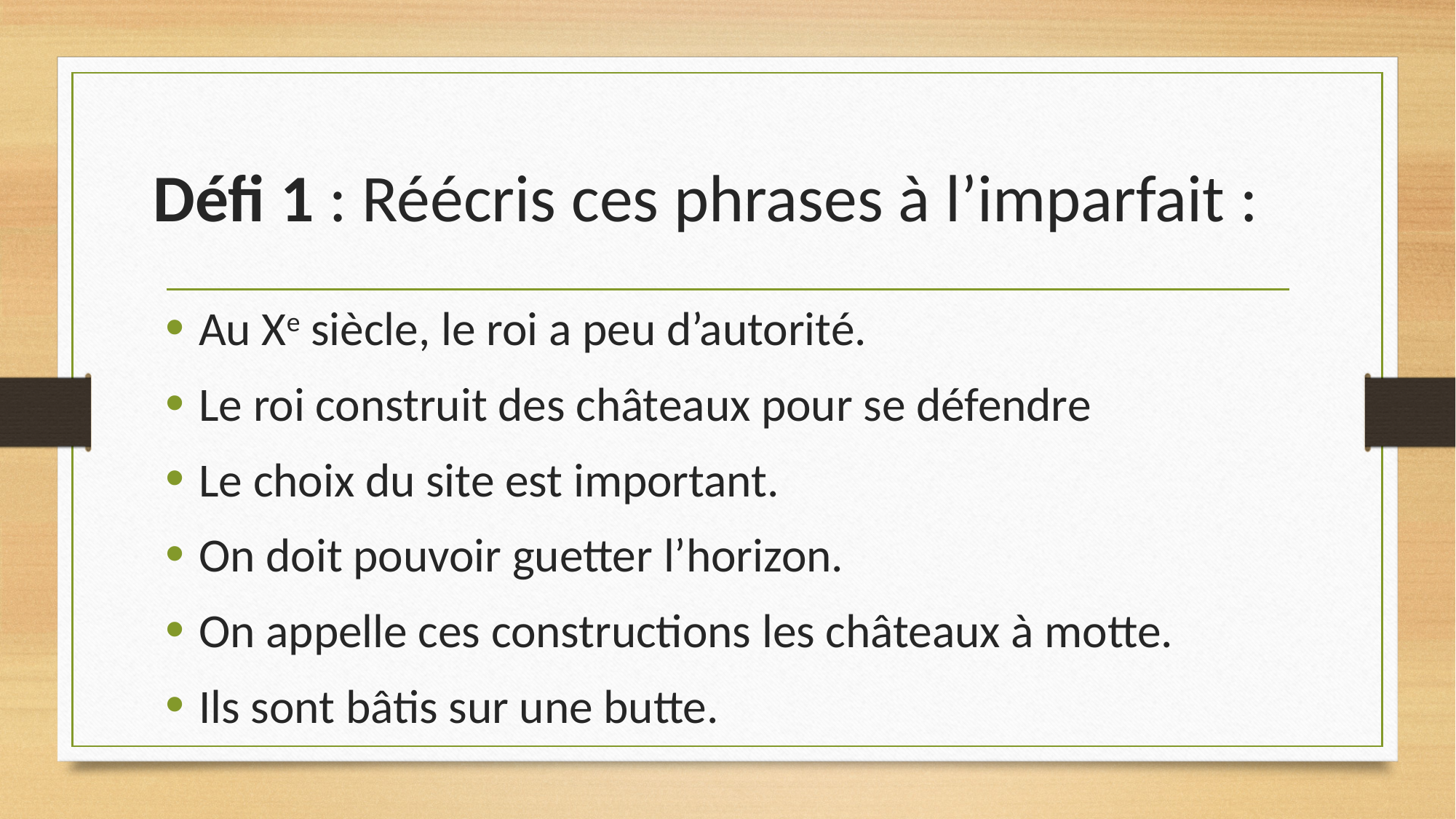

# Défi 1 : Réécris ces phrases à l’imparfait :
Au Xe siècle, le roi a peu d’autorité.
Le roi construit des châteaux pour se défendre
Le choix du site est important.
On doit pouvoir guetter l’horizon.
On appelle ces constructions les châteaux à motte.
Ils sont bâtis sur une butte.